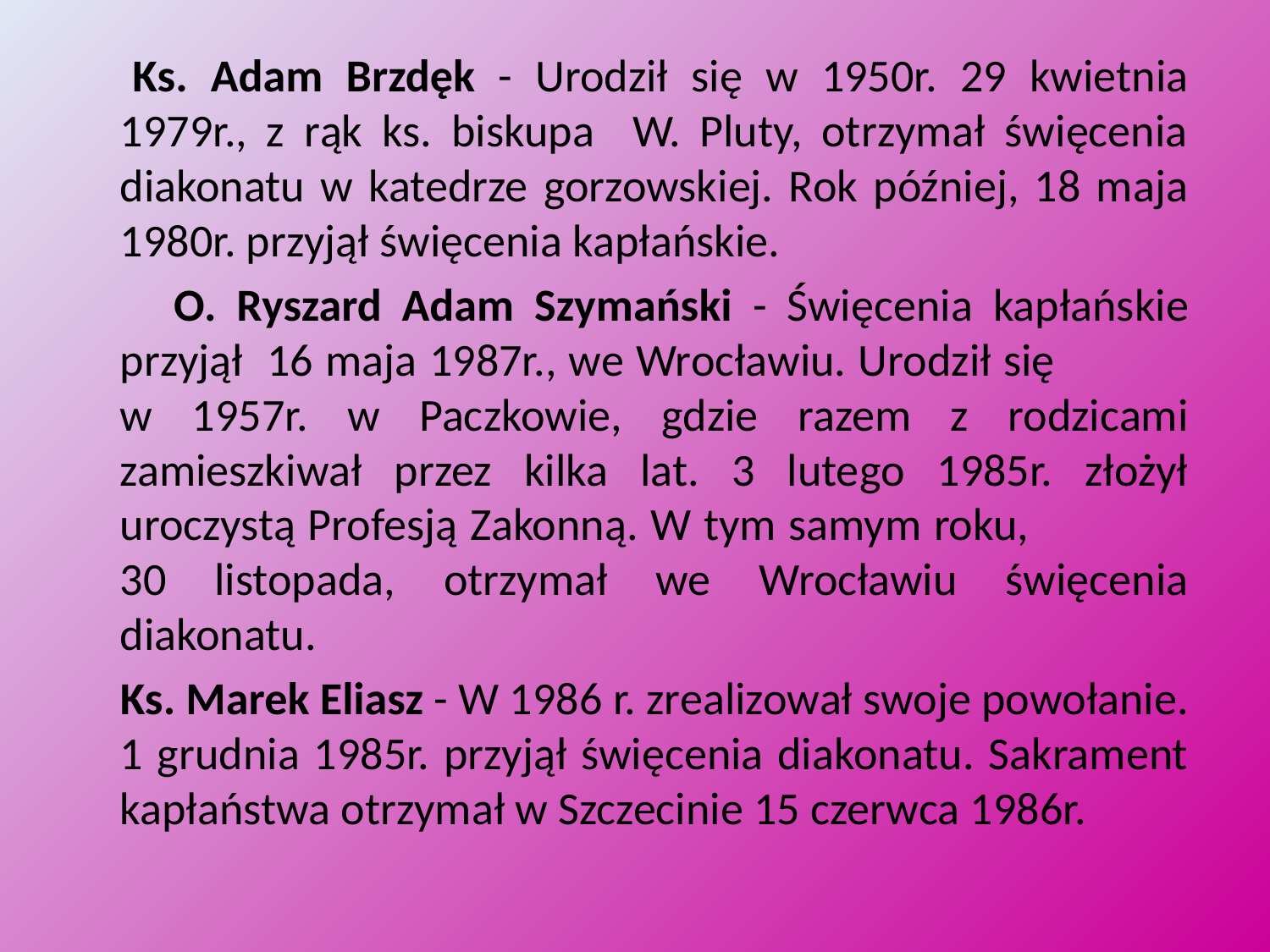

Ks. Adam Brzdęk - Urodził się w 1950r. 29 kwietnia 1979r., z rąk ks. biskupa  W. Pluty, otrzymał święcenia diakonatu w katedrze gorzowskiej. Rok później, 18 maja 1980r. przyjął święcenia kapłańskie.
     O. Ryszard Adam Szymański - Święcenia kapłańskie przyjął  16 maja 1987r., we Wrocławiu. Urodził się            w 1957r. w Paczkowie, gdzie razem z rodzicami zamieszkiwał przez kilka lat. 3 lutego 1985r. złożył uroczystą Profesją Zakonną. W tym samym roku,              30 listopada, otrzymał we Wrocławiu święcenia diakonatu.
   	Ks. Marek Eliasz - W 1986 r. zrealizował swoje powołanie. 1 grudnia 1985r. przyjął święcenia diakonatu. Sakrament kapłaństwa otrzymał w Szczecinie 15 czerwca 1986r.